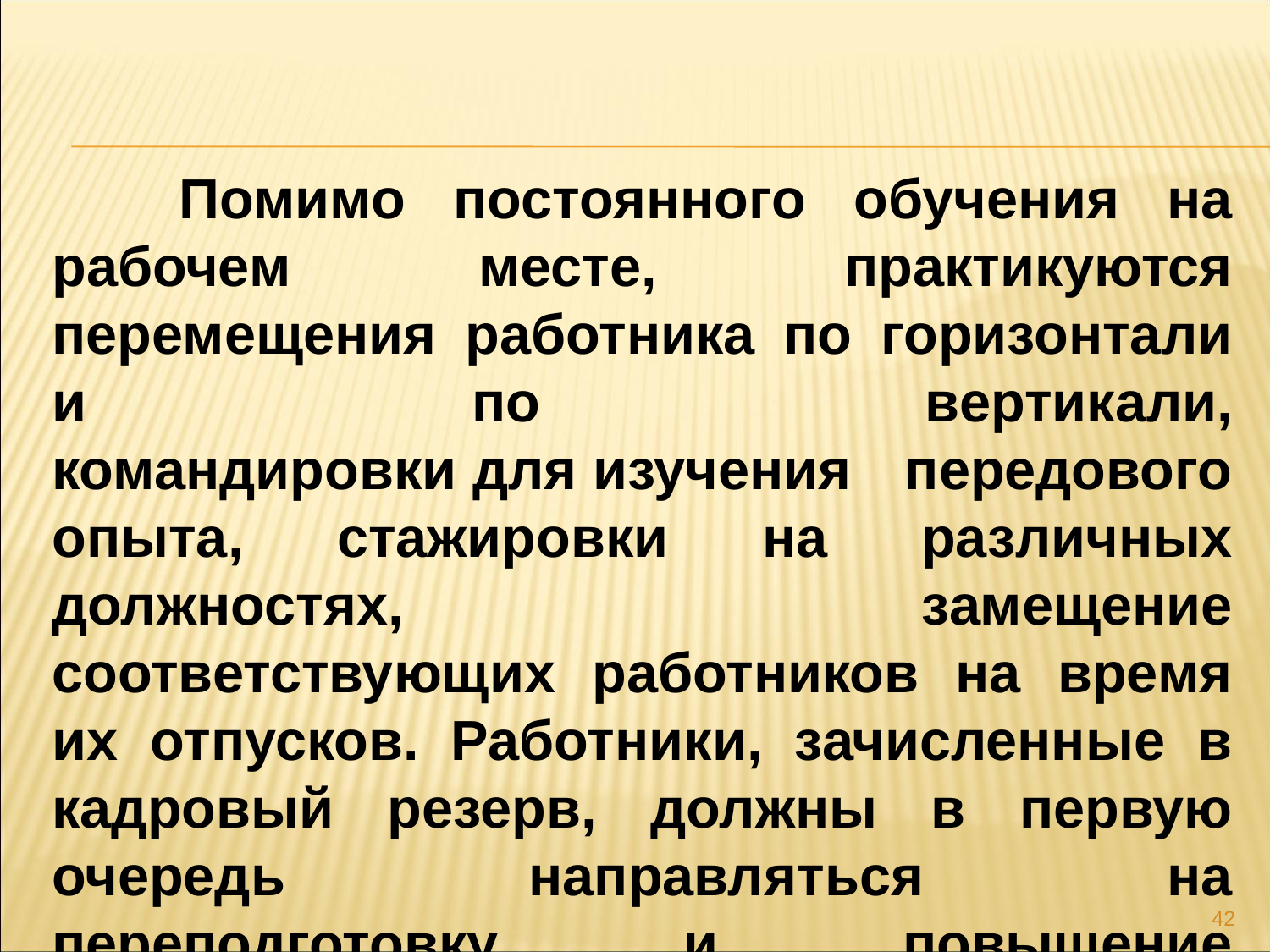

Помимо постоянного обучения на рабочем месте, практикуются перемещения работника по горизонтали и по вертикали, командировки для изучения передового опыта, стажировки на различных должностях, замещение соответствующих работников на время их отпусков. Работники, зачисленные в кадровый резерв, должны в первую очередь направляться на переподготовку и повышение квалификации.
42